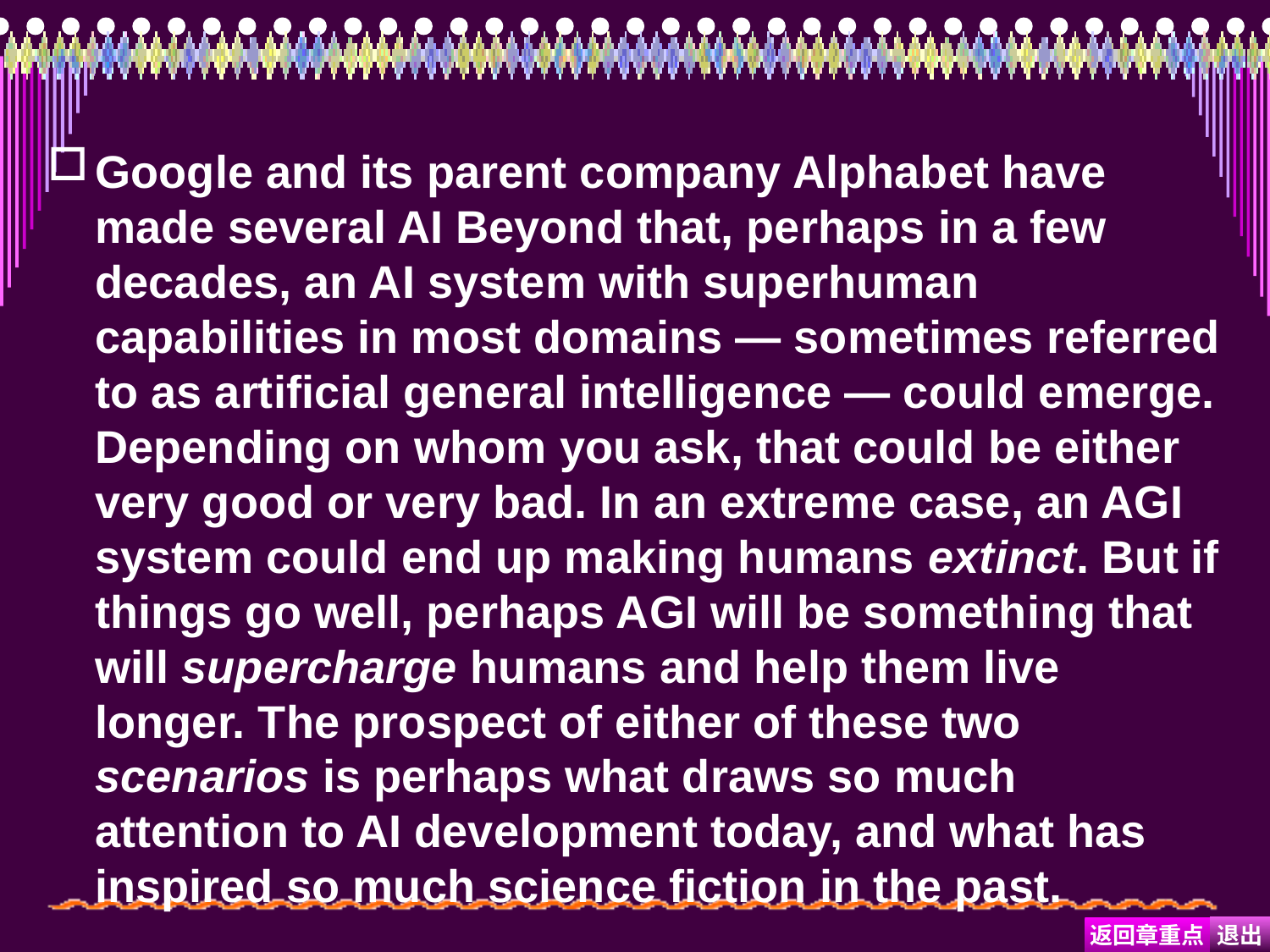

#
Google and its parent company Alphabet have made several AI Beyond that, perhaps in a few decades, an AI system with superhuman capabilities in most domains — sometimes referred to as artificial general intelligence — could emerge. Depending on whom you ask, that could be either very good or very bad. In an extreme case, an AGI system could end up making humans extinct. But if things go well, perhaps AGI will be something that will supercharge humans and help them live longer. The prospect of either of these two scenarios is perhaps what draws so much attention to AI development today, and what has inspired so much science fiction in the past.